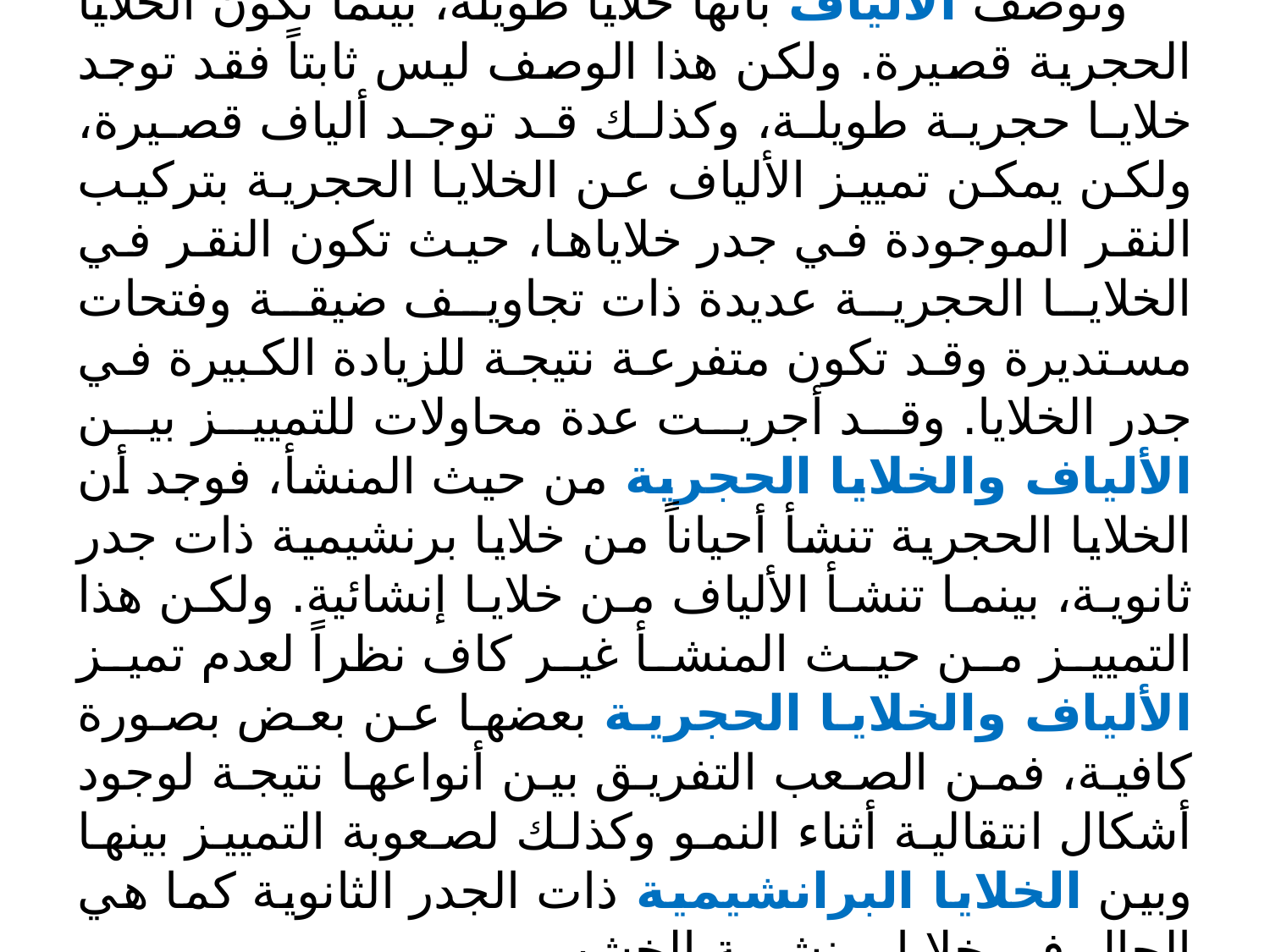

وتوصف الألياف بأنها خلايا طويلة، بينما تكون الخلايا الحجرية قصيرة. ولكن هذا الوصف ليس ثابتاً فقد توجد خلايا حجرية طويلة، وكذلك قد توجد ألياف قصيرة، ولكن يمكن تمييز الألياف عن الخلايا الحجرية بتركيب النقر الموجودة في جدر خلاياها، حيث تكون النقر في الخلايا الحجرية عديدة ذات تجاويف ضيقة وفتحات مستديرة وقد تكون متفرعة نتيجة للزيادة الكبيرة في جدر الخلايا. وقد أجريت عدة محاولات للتمييز بين الألياف والخلايا الحجرية من حيث المنشأ، فوجد أن الخلايا الحجرية تنشأ أحياناً من خلايا برنشيمية ذات جدر ثانوية، بينما تنشأ الألياف من خلايا إنشائية. ولكن هذا التمييز من حيث المنشأ غير كاف نظراً لعدم تميز الألياف والخلايا الحجرية بعضها عن بعض بصورة كافية، فمن الصعب التفريق بين أنواعها نتيجة لوجود أشكال انتقالية أثناء النمو وكذلك لصعوبة التمييز بينها وبين الخلايا البرانشيمية ذات الجدر الثانوية كما هي الحال في خلايا برنشيمة الخشب.